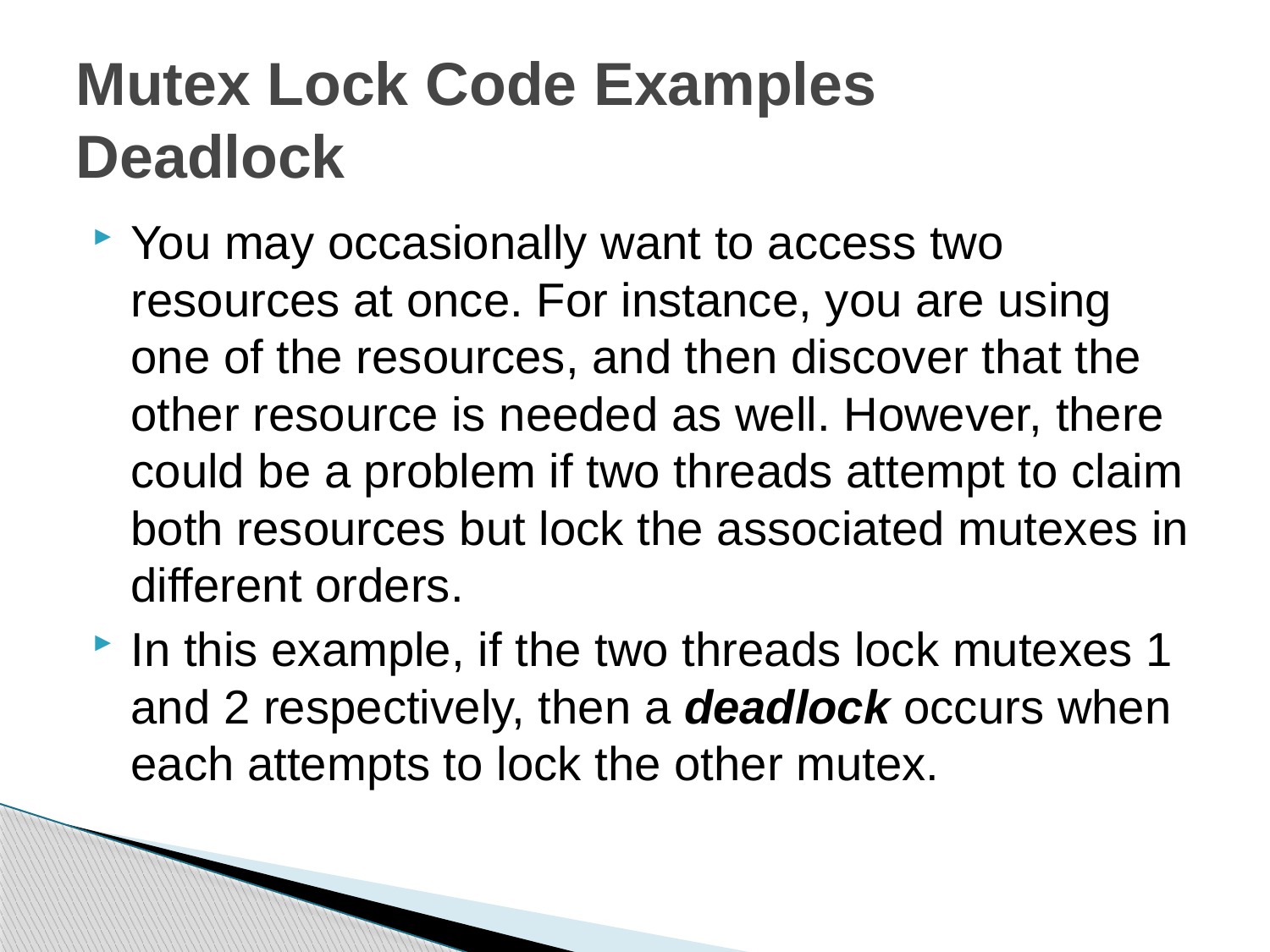

# Mutex Lock Code Examples Deadlock
You may occasionally want to access two resources at once. For instance, you are using one of the resources, and then discover that the other resource is needed as well. However, there could be a problem if two threads attempt to claim both resources but lock the associated mutexes in different orders.
In this example, if the two threads lock mutexes 1 and 2 respectively, then a deadlock occurs when each attempts to lock the other mutex.